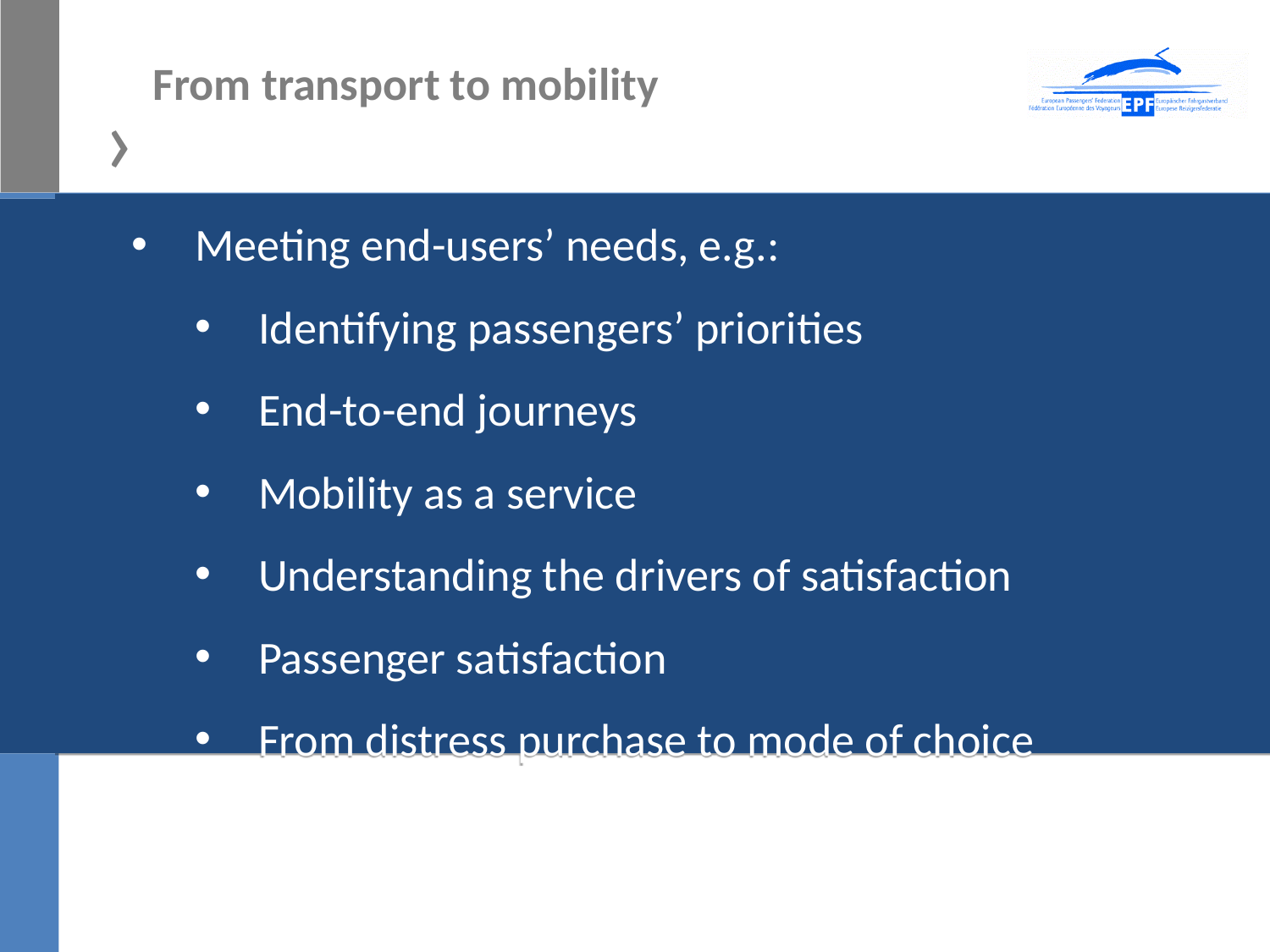

# From transport to mobility

Meeting end-users’ needs, e.g.:
Identifying passengers’ priorities
End-to-end journeys
Mobility as a service
Understanding the drivers of satisfaction
Passenger satisfaction
From distress purchase to mode of choice